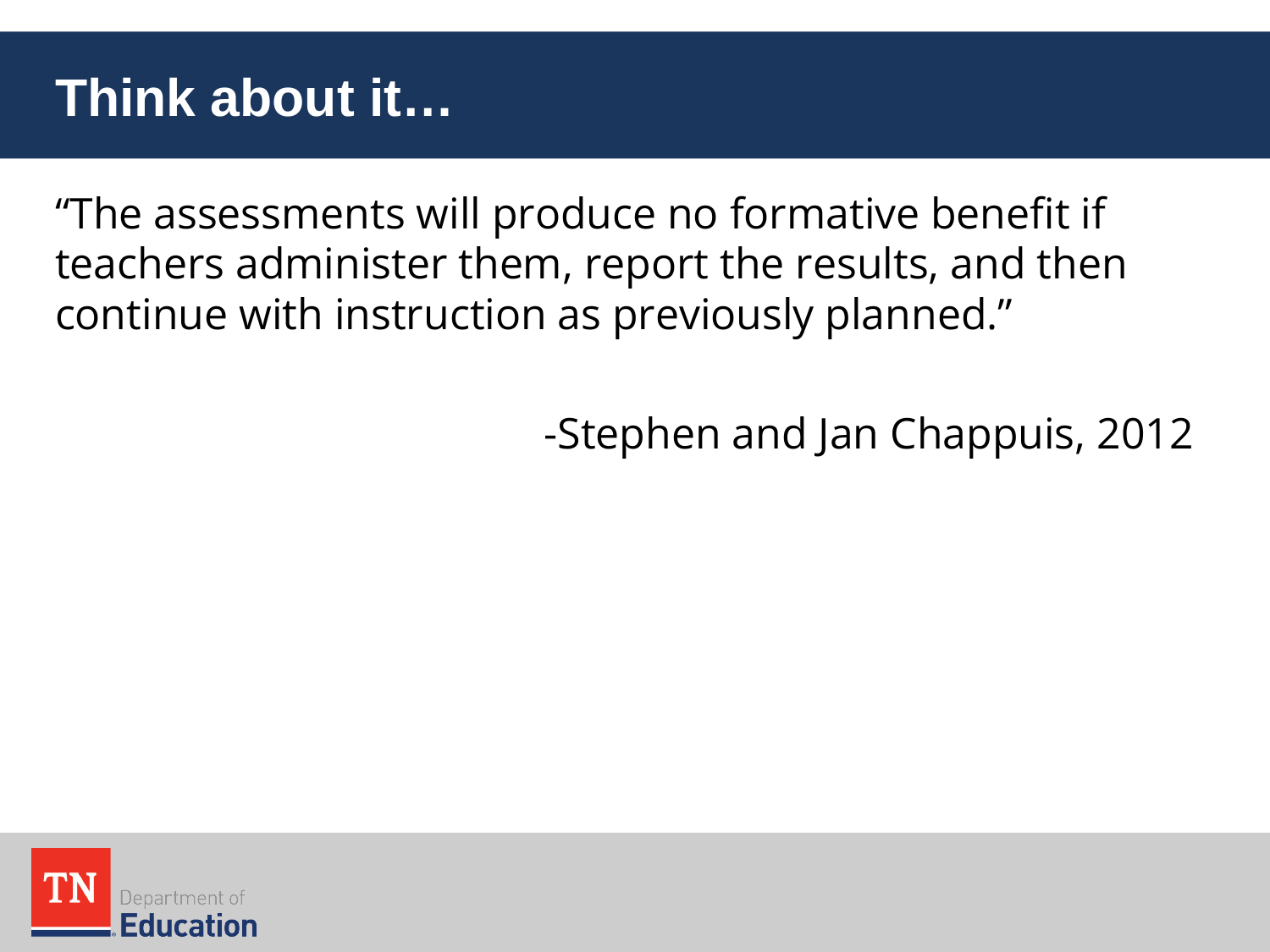

# Think about it…
“The assessments will produce no formative benefit if teachers administer them, report the results, and then continue with instruction as previously planned.”

-Stephen and Jan Chappuis, 2012